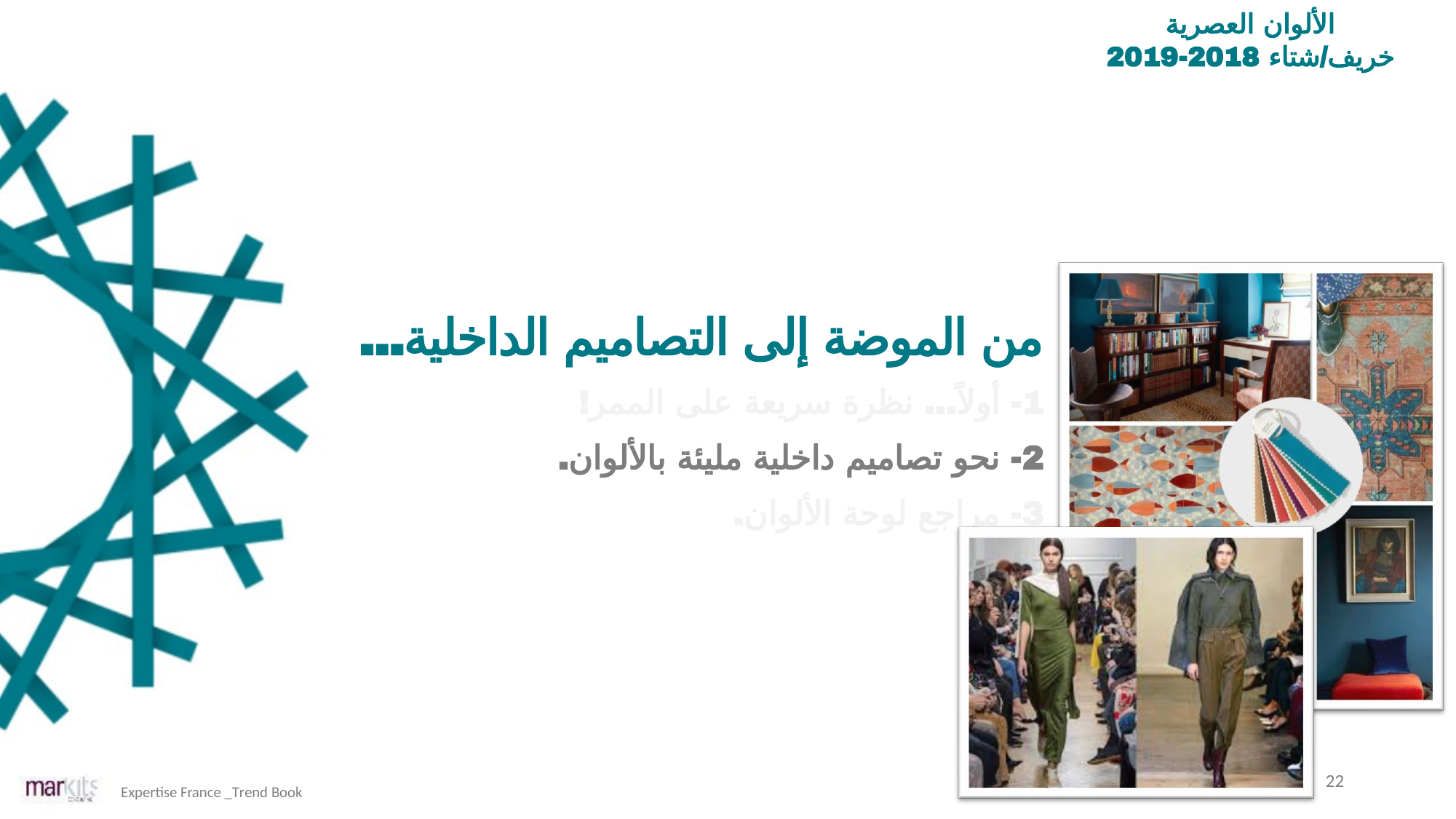

الألوان العصرية
خريف/شتاء 2018-2019

من الموضة إلى التصاميم الداخلية...
1- أولاً... نظرة سريعة على الممر!
2- نحو تصاميم داخلية مليئة بالألوان.
3- مراجع لوحة الألوان.

22
Expertise France _Trend Book